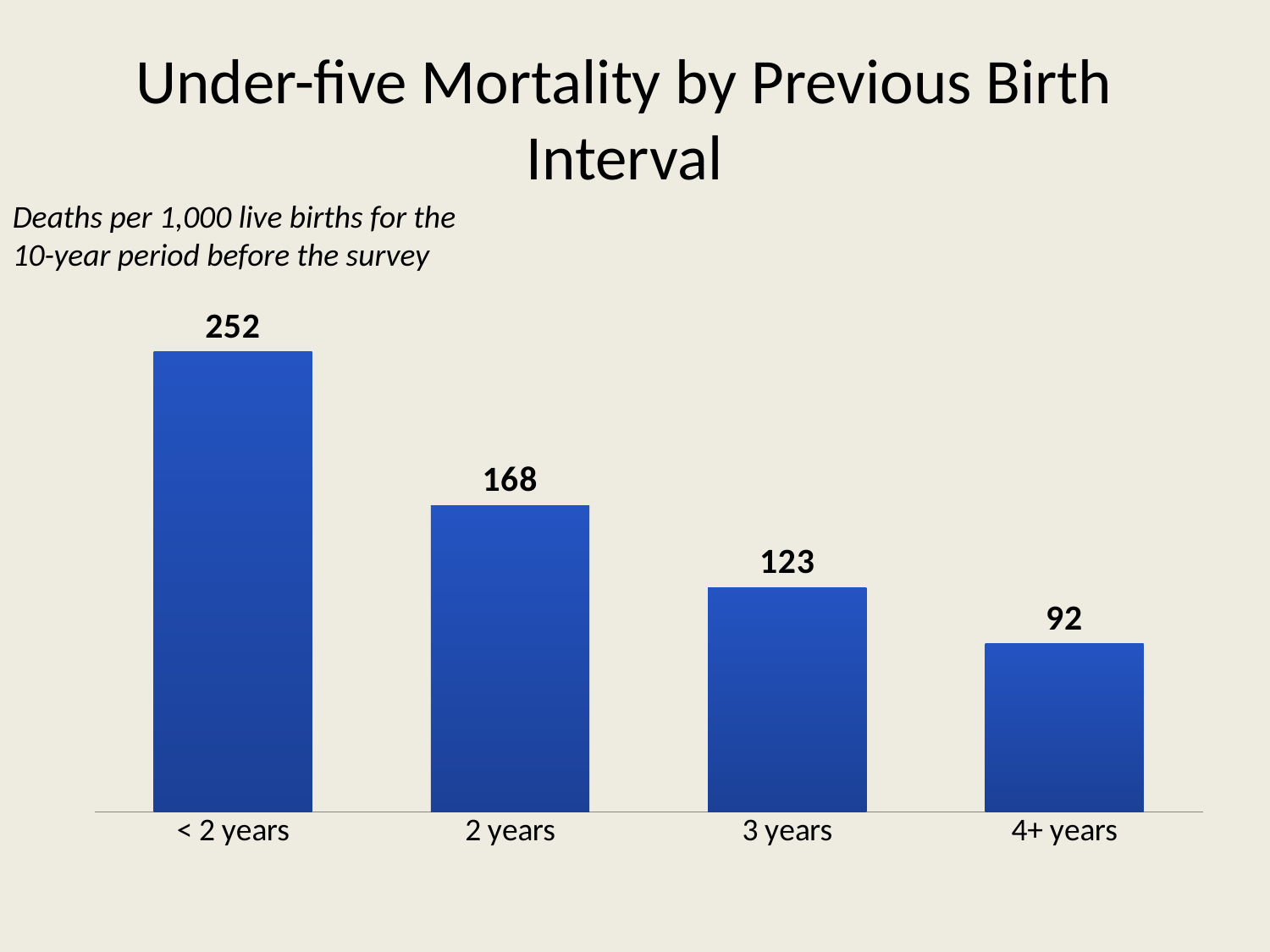

# Under-five Mortality by Previous Birth Interval
Deaths per 1,000 live births for the 10-year period before the survey

### Chart

| Category | Under-five mortality |
|---|---|
| < 2 years | 252.0 |
| 2 years | 168.0 |
| 3 years | 123.0 |
| 4+ years | 92.0 |